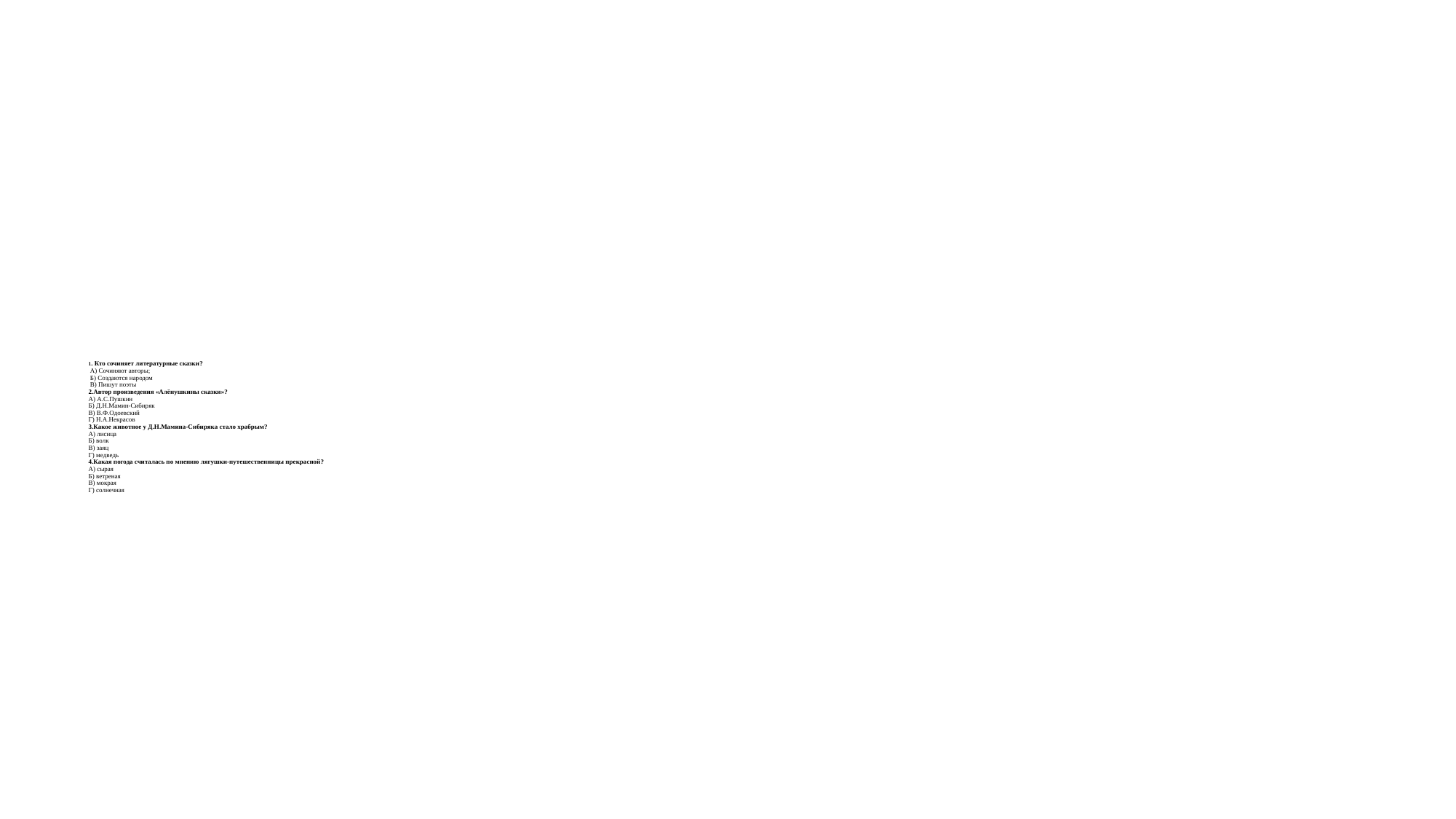

# 1. Кто сочиняет литературные сказки? А) Сочиняют авторы; Б) Создаются народом В) Пишут поэты 2.Автор произведения «Алёнушкины сказки»? А) А.С.Пушкин Б) Д.Н.Мамин-Сибиряк В) В.Ф.Одоевский Г) Н.А.Некрасов 3.Какое животное у Д.Н.Мамина-Сибиряка стало храбрым? А) лисица Б) волк В) заяц Г) медведь 4.Какая погода считалась по мнению лягушки-путешественницы прекрасной? А) сырая Б) ветреная В) мокрая Г) солнечная